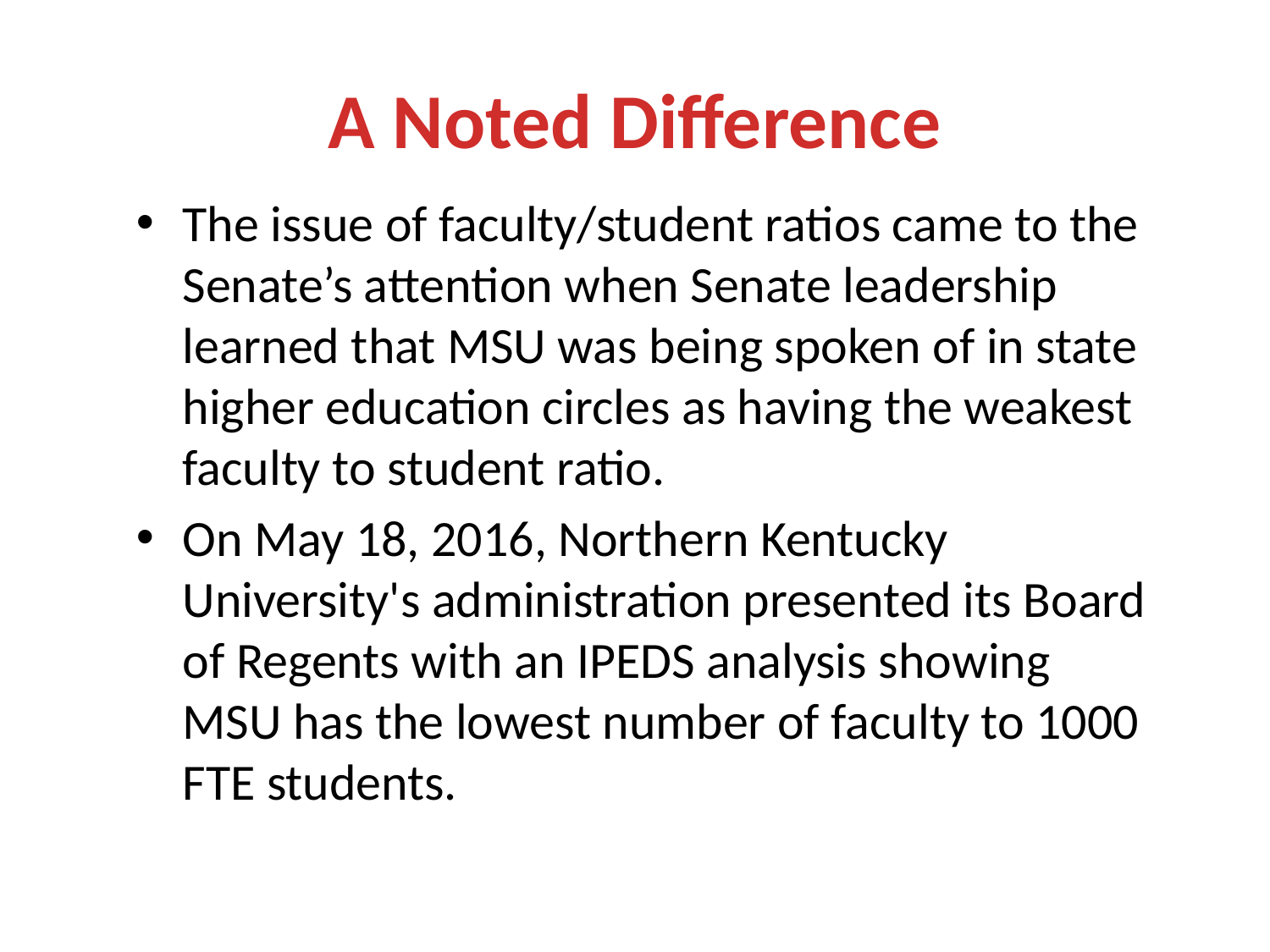

# A Noted Difference
The issue of faculty/student ratios came to the Senate’s attention when Senate leadership learned that MSU was being spoken of in state higher education circles as having the weakest faculty to student ratio.
On May 18, 2016, Northern Kentucky University's administration presented its Board of Regents with an IPEDS analysis showing MSU has the lowest number of faculty to 1000 FTE students.